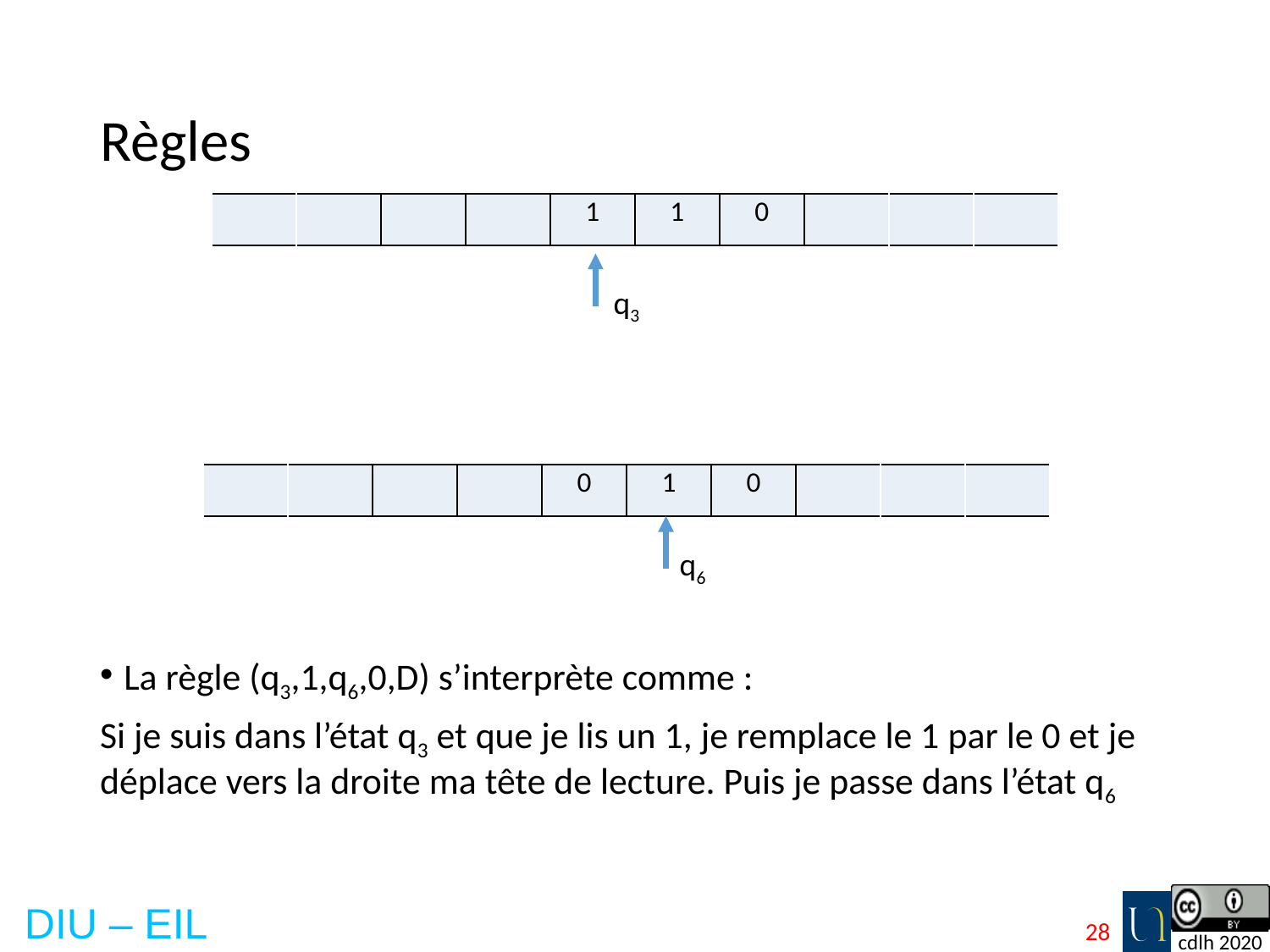

# Règles
|  |  |  |  | 1 | 1 | 0 |  |  |  |
| --- | --- | --- | --- | --- | --- | --- | --- | --- | --- |
q3
|  |  |  |  | 0 | 1 | 0 |  |  |  |
| --- | --- | --- | --- | --- | --- | --- | --- | --- | --- |

La règle (q3,1,q6,0,D) s’interprète comme :
Si je suis dans l’état q3 et que je lis un 1, je remplace le 1 par le 0 et je déplace vers la droite ma tête de lecture. Puis je passe dans l’état q6

q6
28